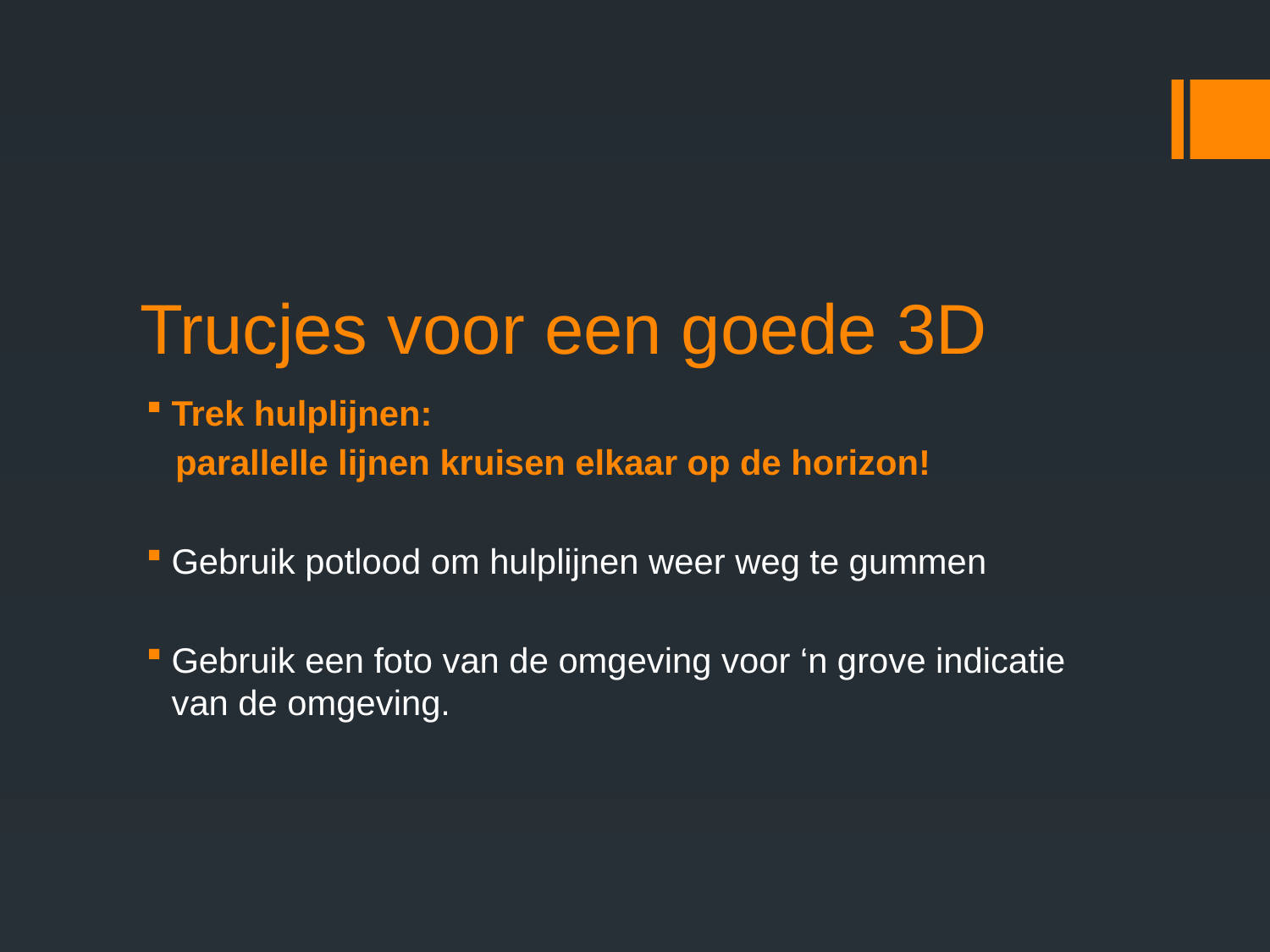

# Trucjes voor een goede 3D
Trek hulplijnen:
   parallelle lijnen kruisen elkaar op de horizon!

Gebruik potlood om hulplijnen weer weg te gummen

Gebruik een foto van de omgeving voor ‘n grove indicatie van de omgeving.